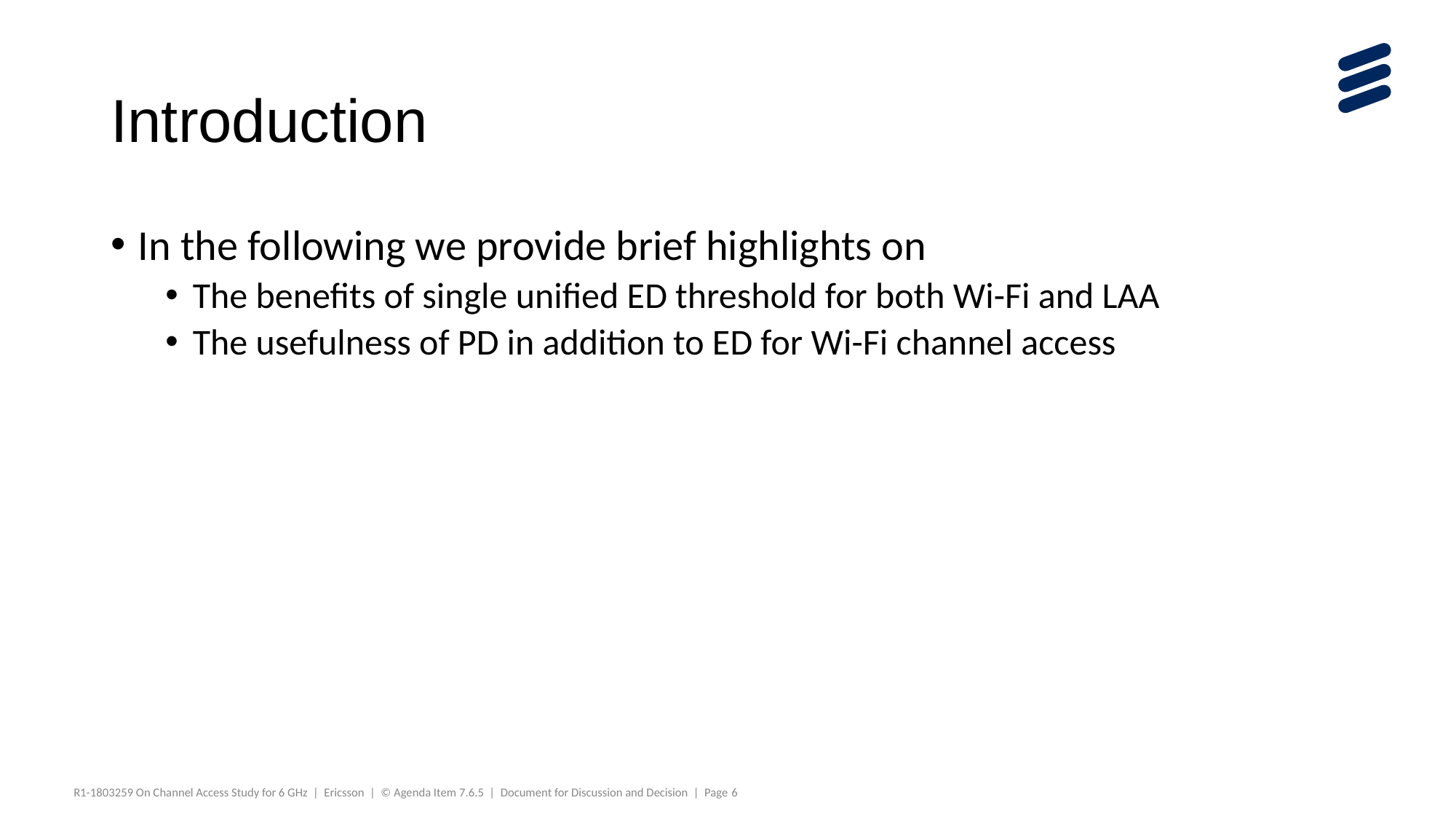

# Introduction
In the following we provide brief highlights on
The benefits of single unified ED threshold for both Wi-Fi and LAA
The usefulness of PD in addition to ED for Wi-Fi channel access